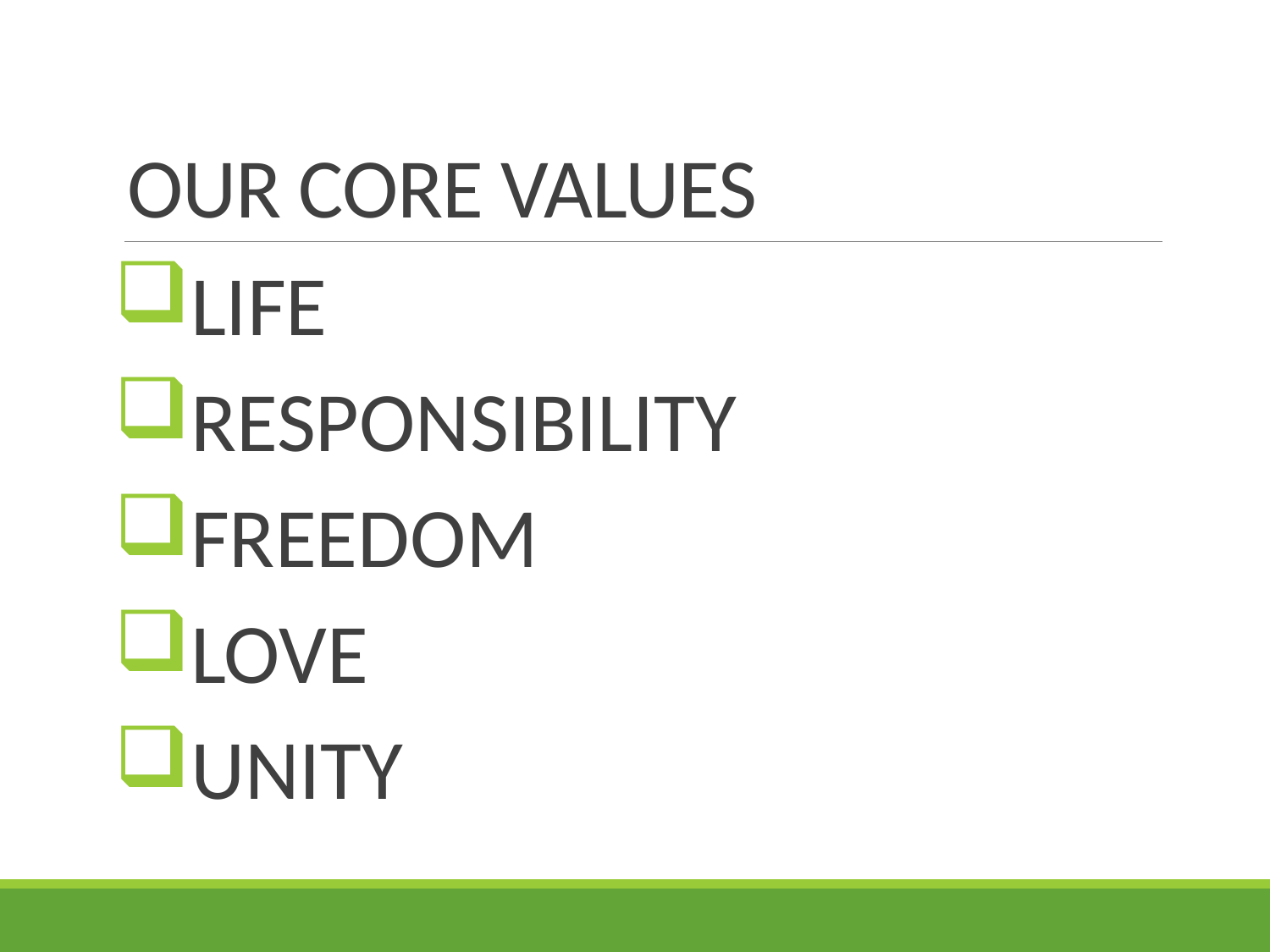

# OUR CORE VALUES
LIFE
RESPONSIBILITY
FREEDOM
LOVE
UNITY